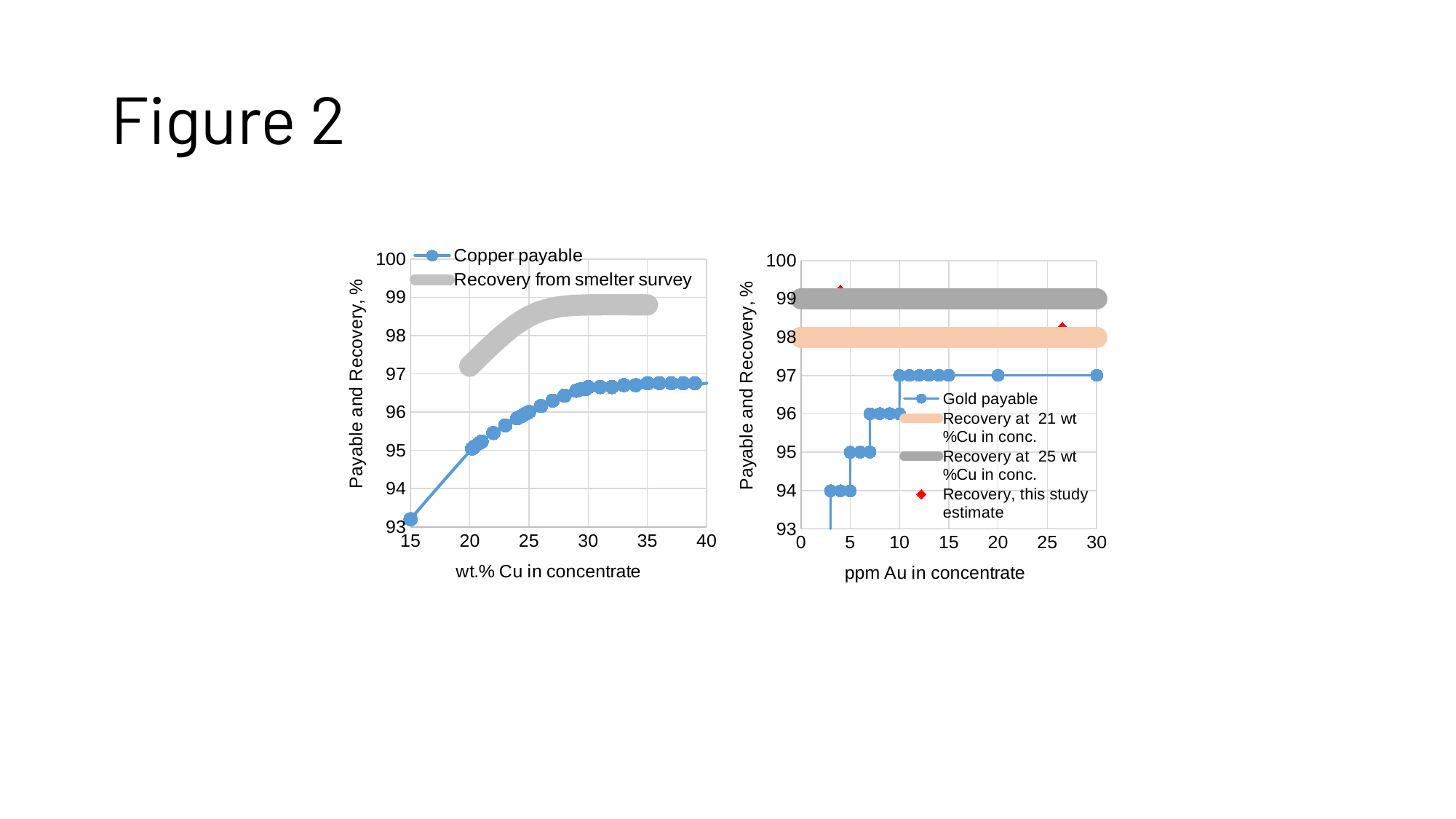

# Figure 2

### Chart

| Category | Copper payable | Recovery from smelter survey | Recovery, this study estimate |
|---|---|---|---|

### Chart

| Category | Gold payable | Recovery at  21 wt%Cu in conc. | Recovery at  25 wt%Cu in conc. | Recovery, this study estimate |
|---|---|---|---|---|